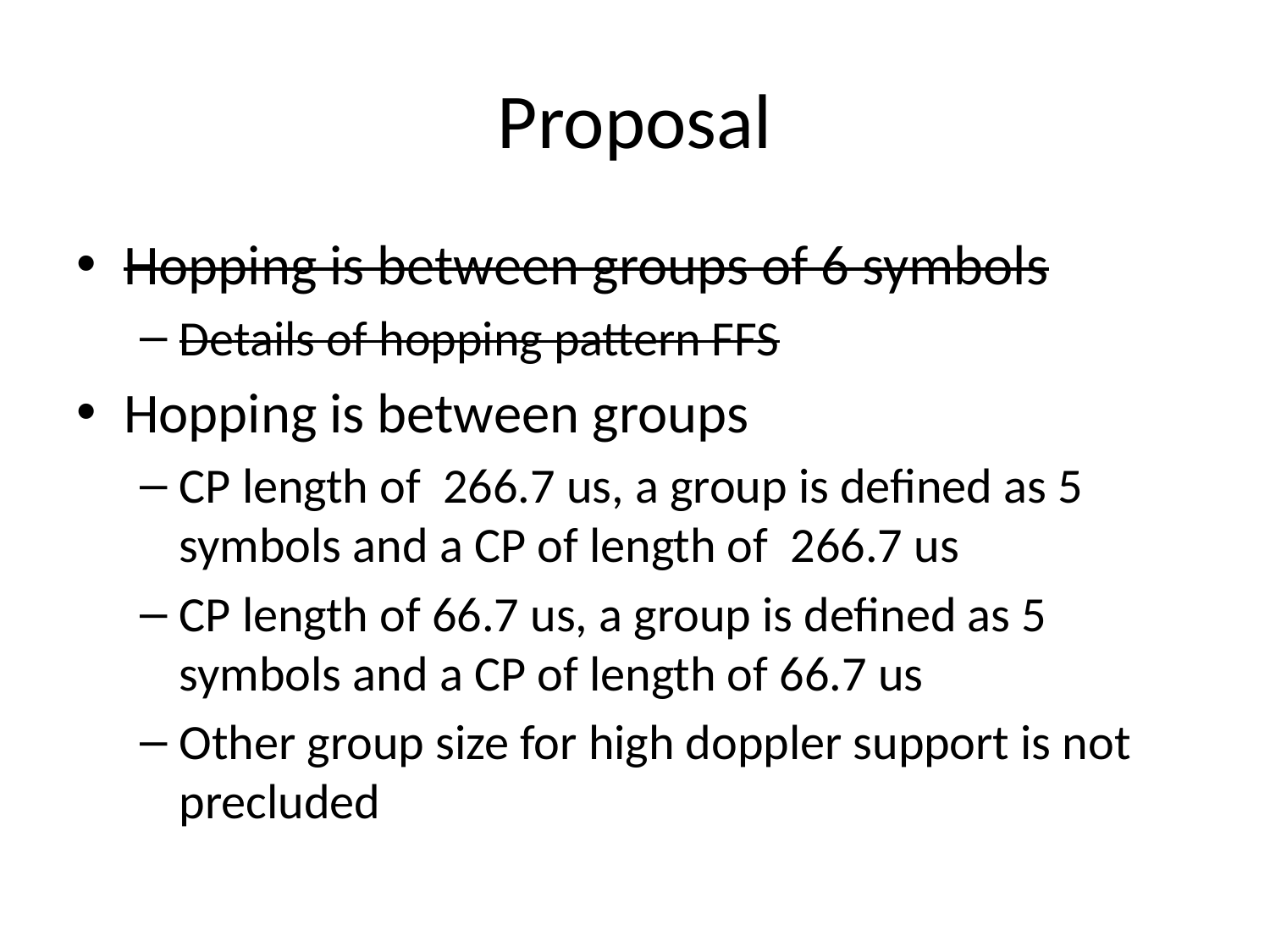

# Proposal
Hopping is between groups of 6 symbols
Details of hopping pattern FFS
Hopping is between groups
CP length of  266.7 us, a group is defined as 5 symbols and a CP of length of  266.7 us
CP length of 66.7 us, a group is defined as 5 symbols and a CP of length of 66.7 us
Other group size for high doppler support is not precluded